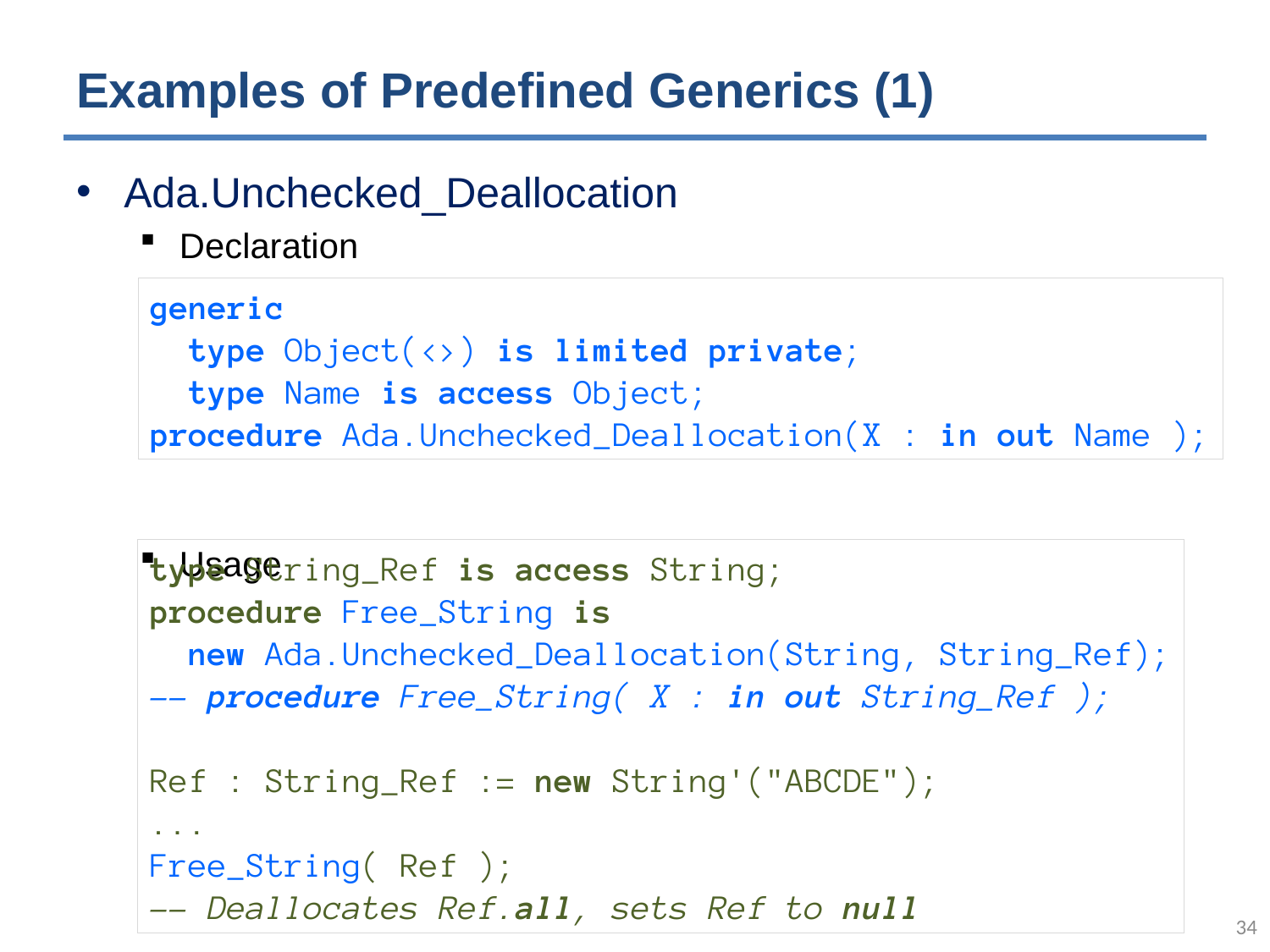

# Examples of Predefined Generics (1)
Ada.Unchecked_Deallocation
Declaration

Usage
generic
  type Object(<>) is limited private;
  type Name is access Object;
procedure Ada.Unchecked_Deallocation(X : in out Name );
type String_Ref is access String;
procedure Free_String is
  new Ada.Unchecked_Deallocation(String, String_Ref);
-- procedure Free_String( X : in out String_Ref );
Ref : String_Ref := new String'("ABCDE");
...
Free_String( Ref );
-- Deallocates Ref.all, sets Ref to null
34